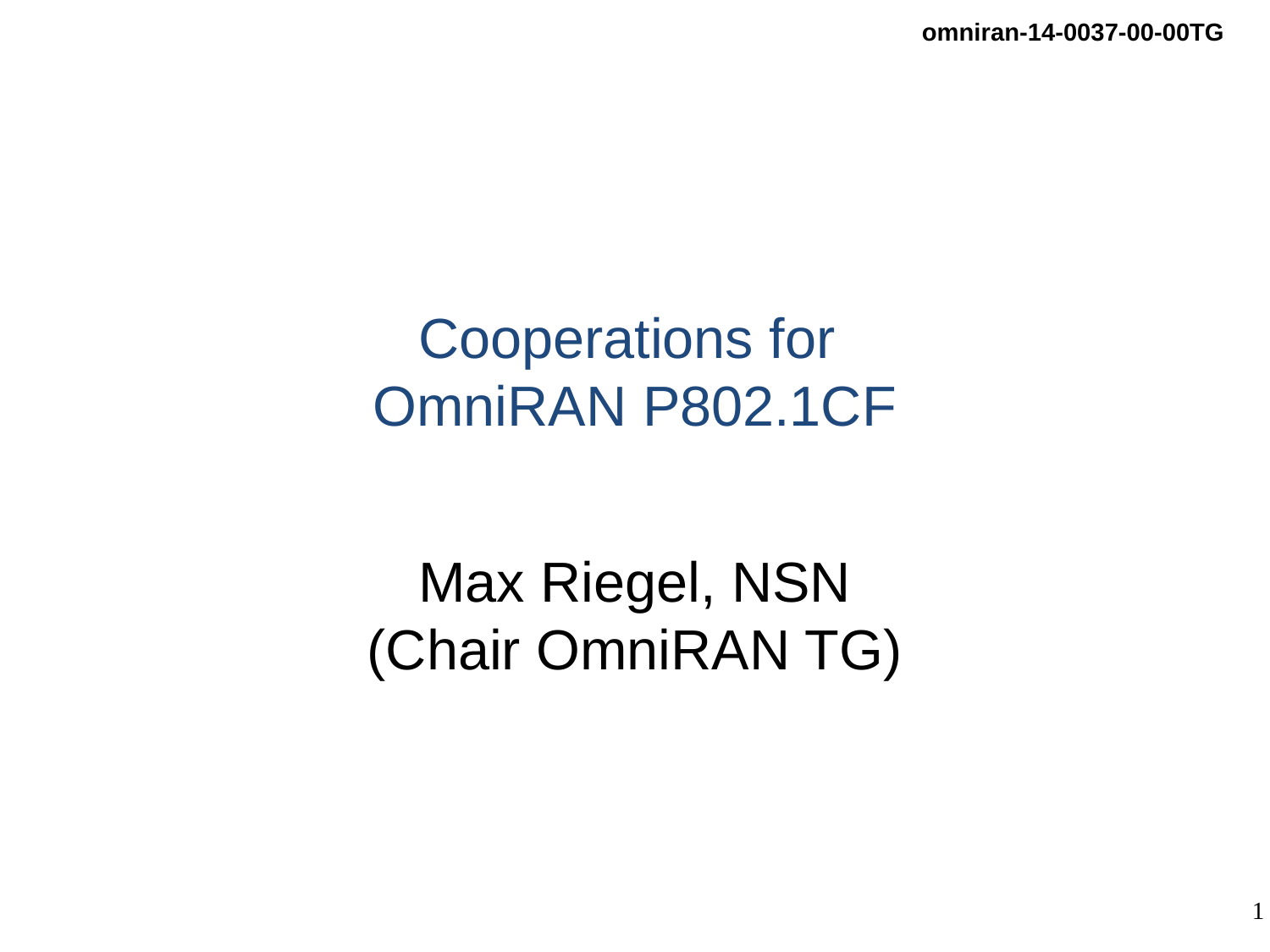

# Cooperations for OmniRAN P802.1CF
Max Riegel, NSN
(Chair OmniRAN TG)